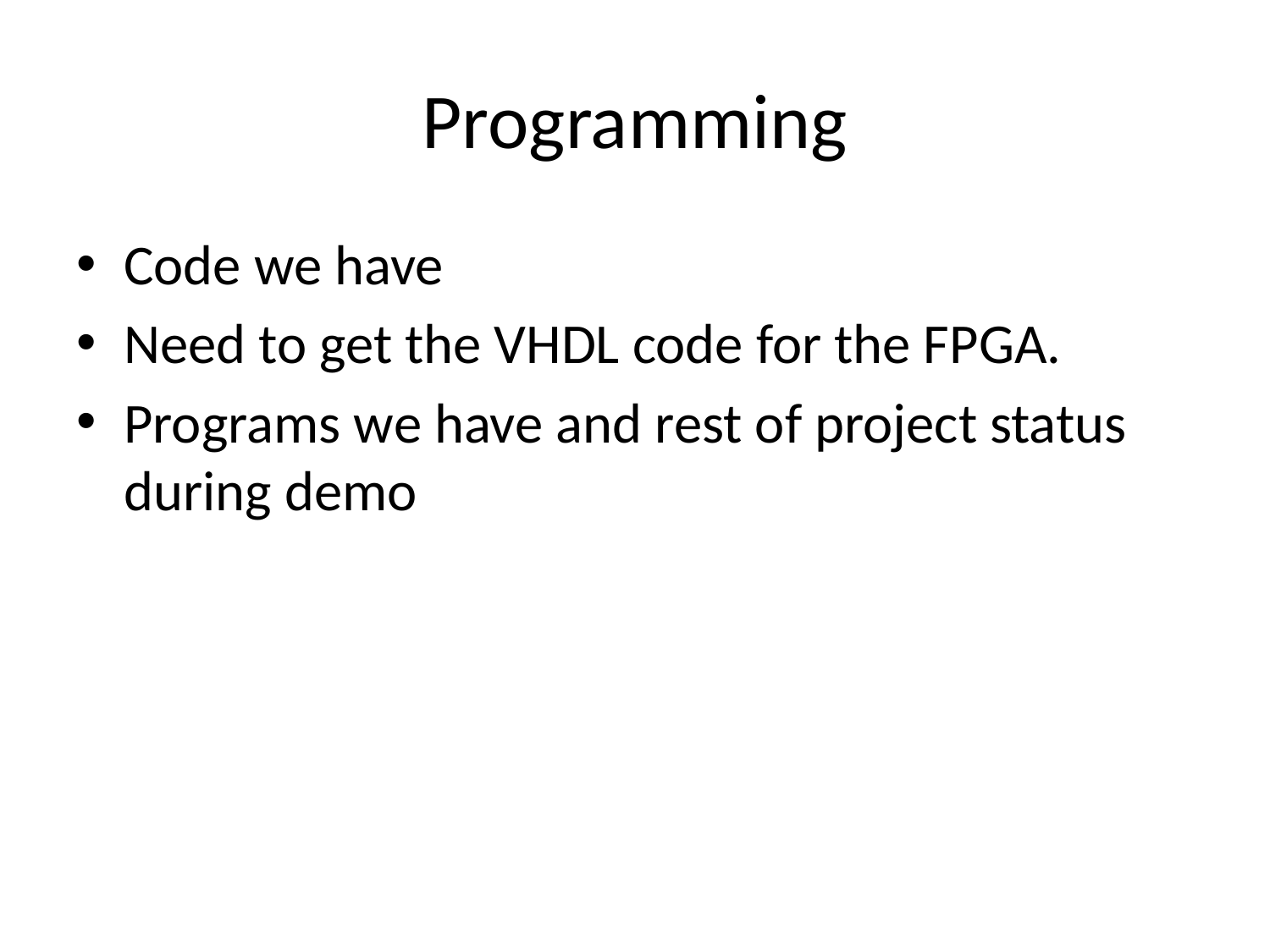

# Programming
Code we have
Need to get the VHDL code for the FPGA.
Programs we have and rest of project status during demo